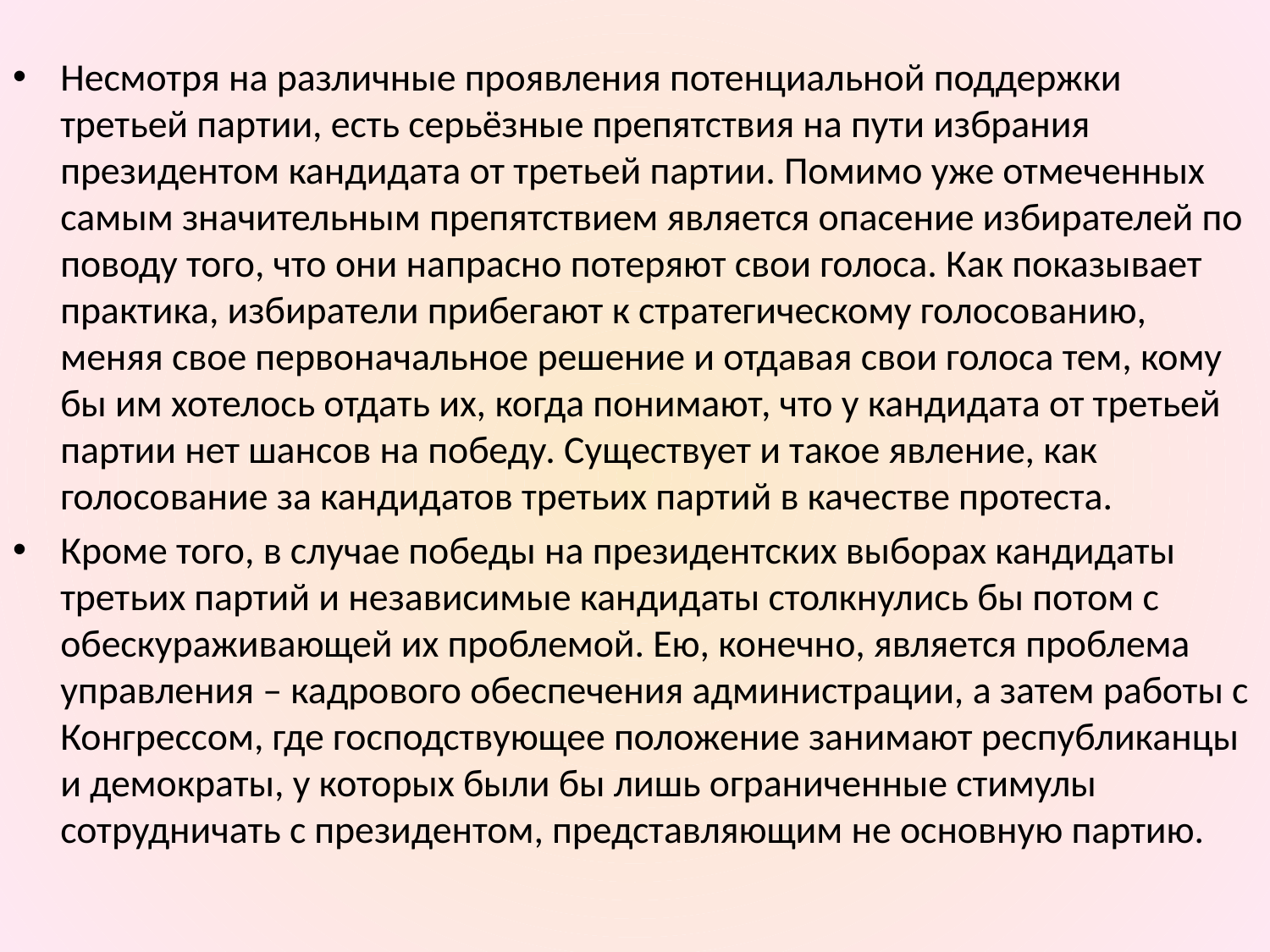

Несмотря на различные проявления потенциальной поддержки третьей партии, есть серьёзные препятствия на пути избрания президентом кандидата от третьей партии. Помимо уже отмеченных самым значительным препятствием является опасение избирателей по поводу того, что они напрасно потеряют свои голоса. Как показывает практика, избиратели прибегают к стратегическому голосованию, меняя свое первоначальное решение и отдавая свои голоса тем, кому бы им хотелось отдать их, когда понимают, что у кандидата от третьей партии нет шансов на победу. Существует и такое явление, как голосование за кандидатов третьих партий в качестве протеста.
Кроме того, в случае победы на президентских выборах кандидаты третьих партий и независимые кандидаты столкнулись бы потом с обескураживающей их проблемой. Ею, конечно, является проблема управления – кадрового обеспечения администрации, а затем работы с Конгрессом, где господствующее положение занимают республиканцы и демократы, у которых были бы лишь ограниченные стимулы сотрудничать с президентом, представляющим не основную партию.